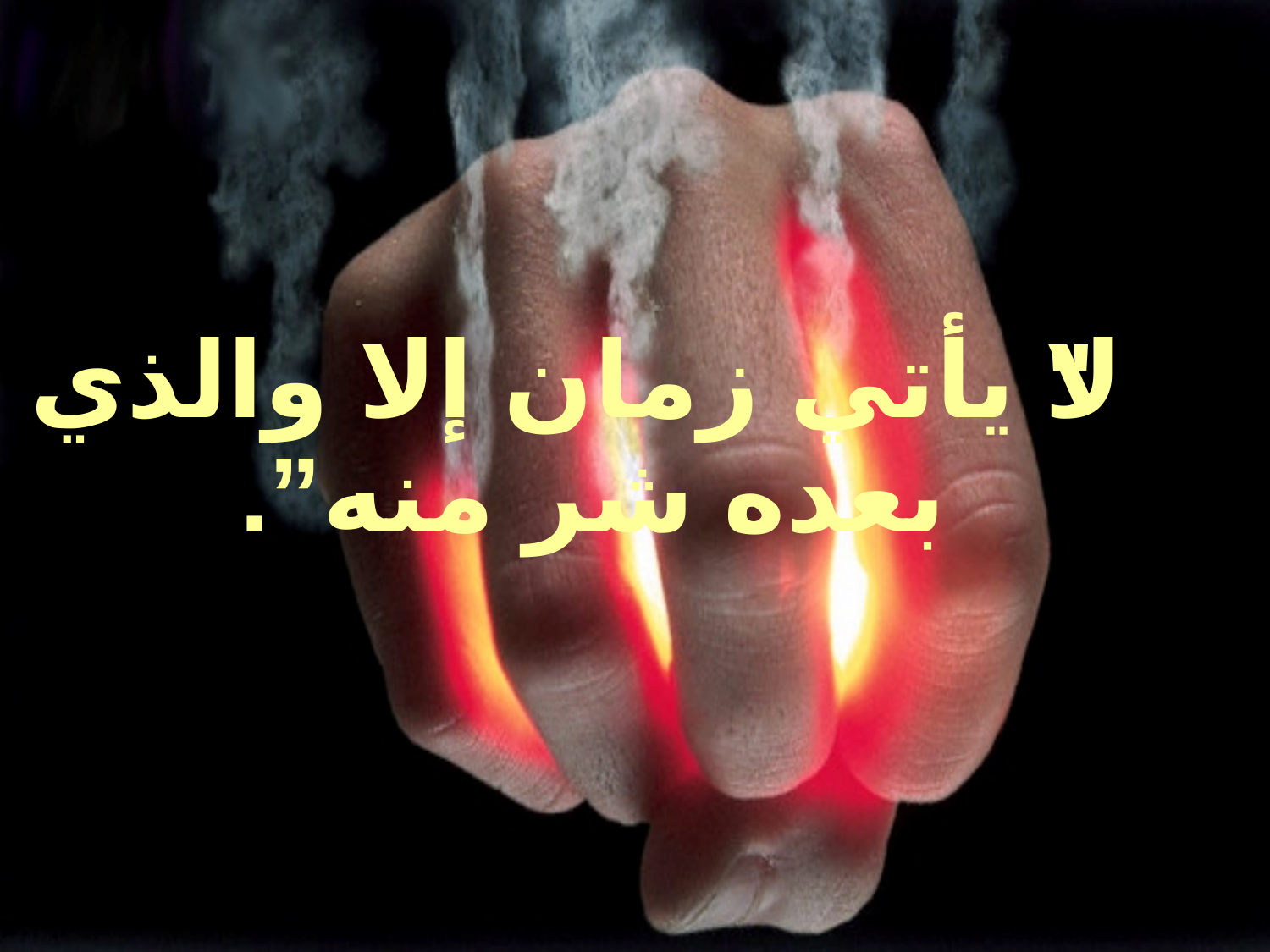

"لا يأتي زمان إلا والذي بعده شر منه”.